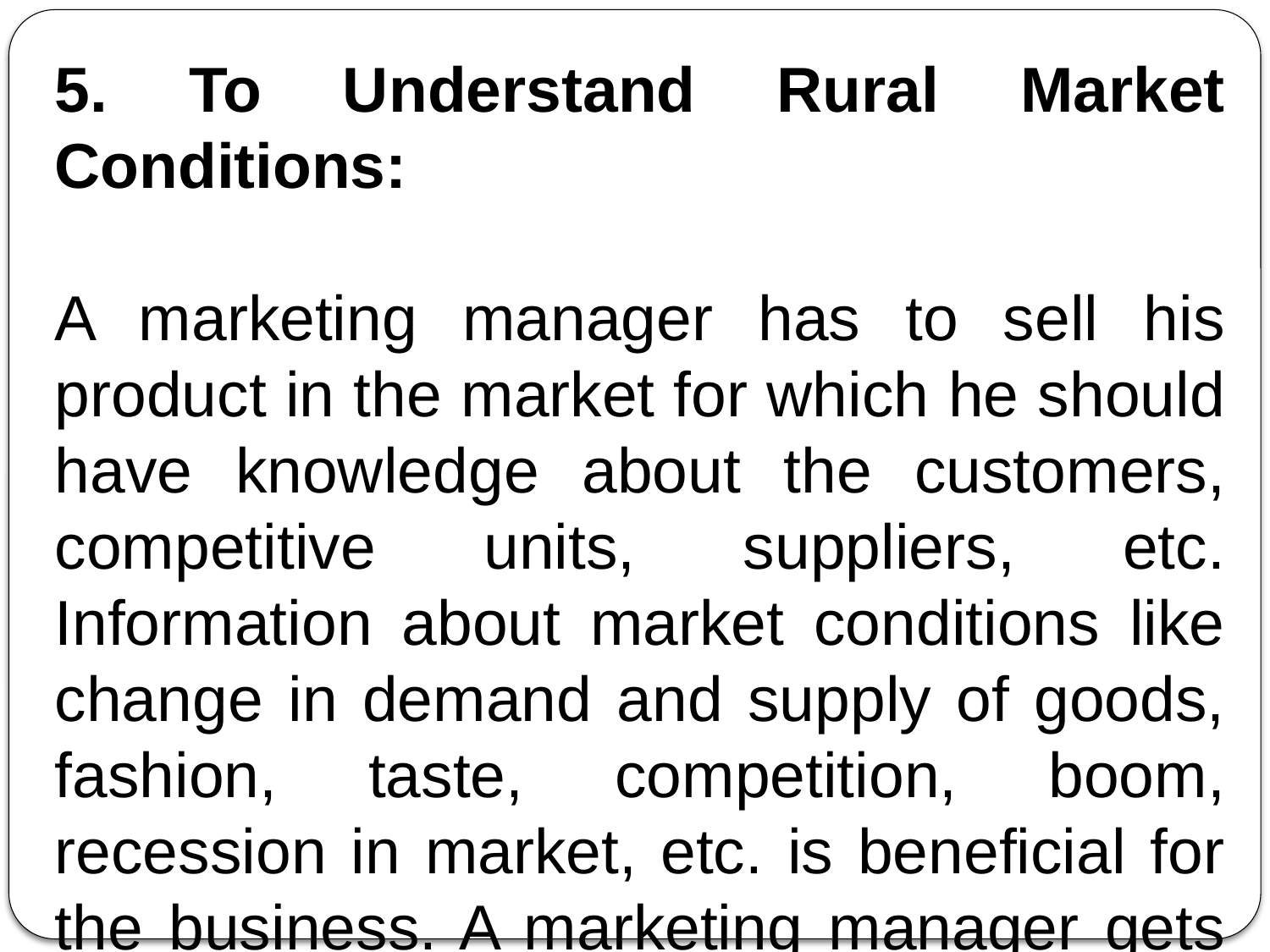

5. To Understand Rural Market Conditions:

A marketing manager has to sell his product in the market for which he should have knowledge about the customers, competitive units, suppliers, etc. Information about market conditions like change in demand and supply of goods, fashion, taste, competition, boom, recession in market, etc. is beneficial for the business. A marketing manager gets all this information through the study of marketing environment.